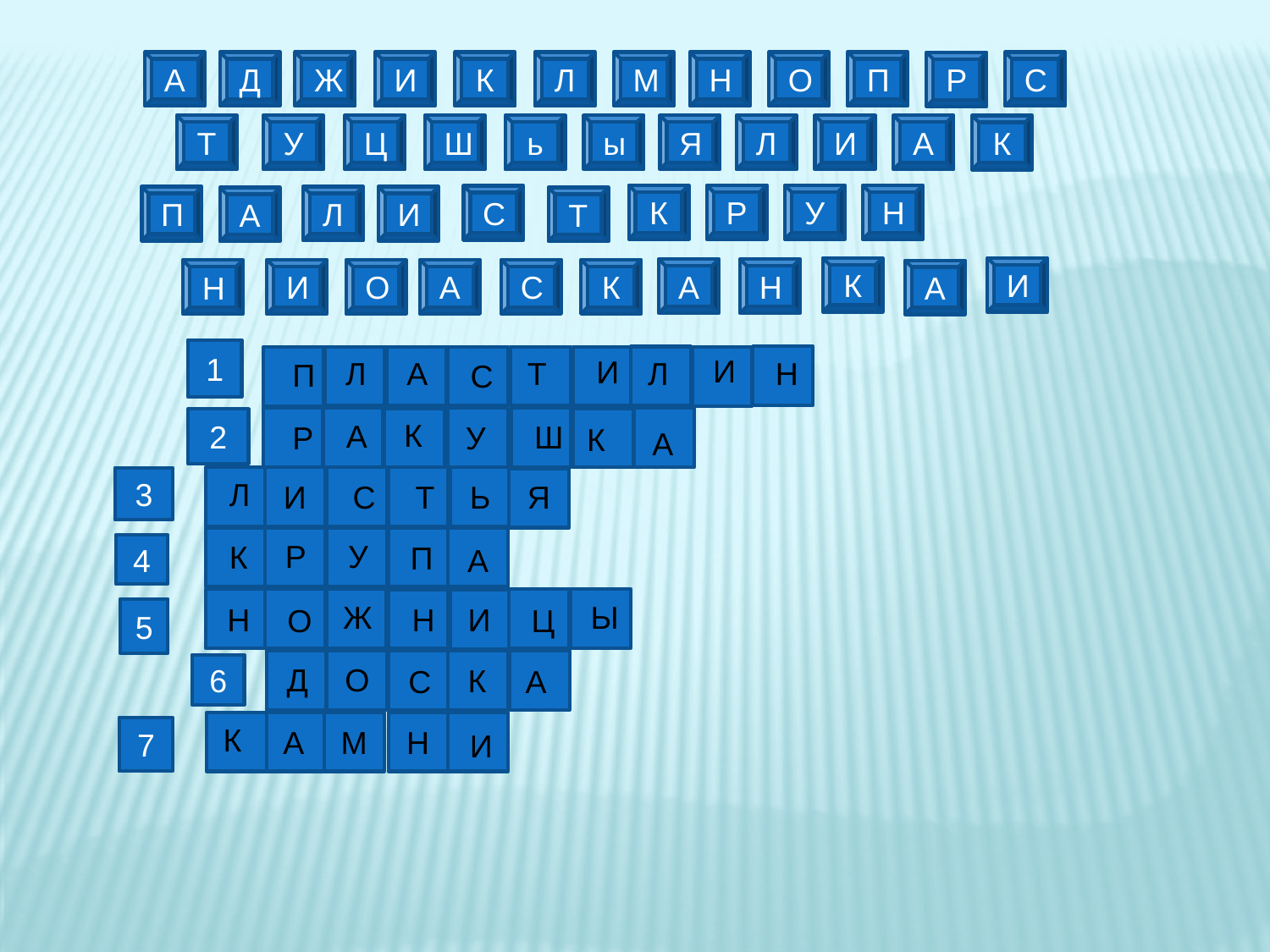

Н
О
П
С
Л
М
А
Д
Ж
И
К
Р
И
А
Ш
ь
ы
Я
Л
Т
У
Ц
К
Н
У
Р
К
С
Л
П
И
А
Т
К
И
Н
А
О
А
С
К
И
Н
А

Л

Л
1
И
И

А
Т
Н
П
С

2
К
А
Ш
У
Р
К
А

3
Л

С
Ь
Я
И
Т

Р
У
К
П
А
4

Ж
Ы
Н
И
Н
О
Ц
5

Д
О
6
К
А
С

К
А
М
Н
7
И